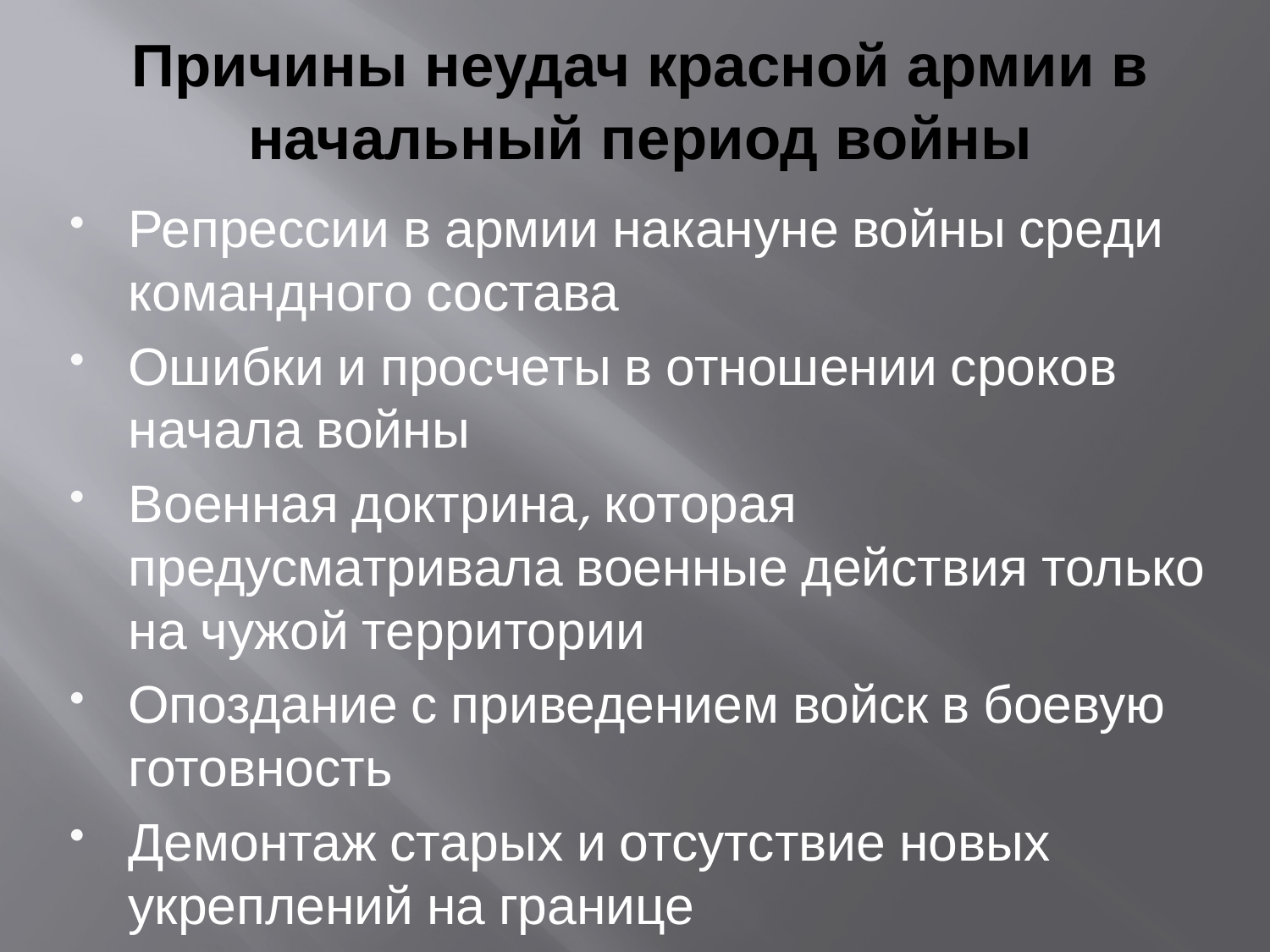

# Причины неудач красной армии в начальный период войны
Репрессии в армии накануне войны среди командного состава
Ошибки и просчеты в отношении сроков начала войны
Военная доктрина, которая предусматривала военные действия только на чужой территории
Опоздание с приведением войск в боевую готовность
Демонтаж старых и отсутствие новых укреплений на границе